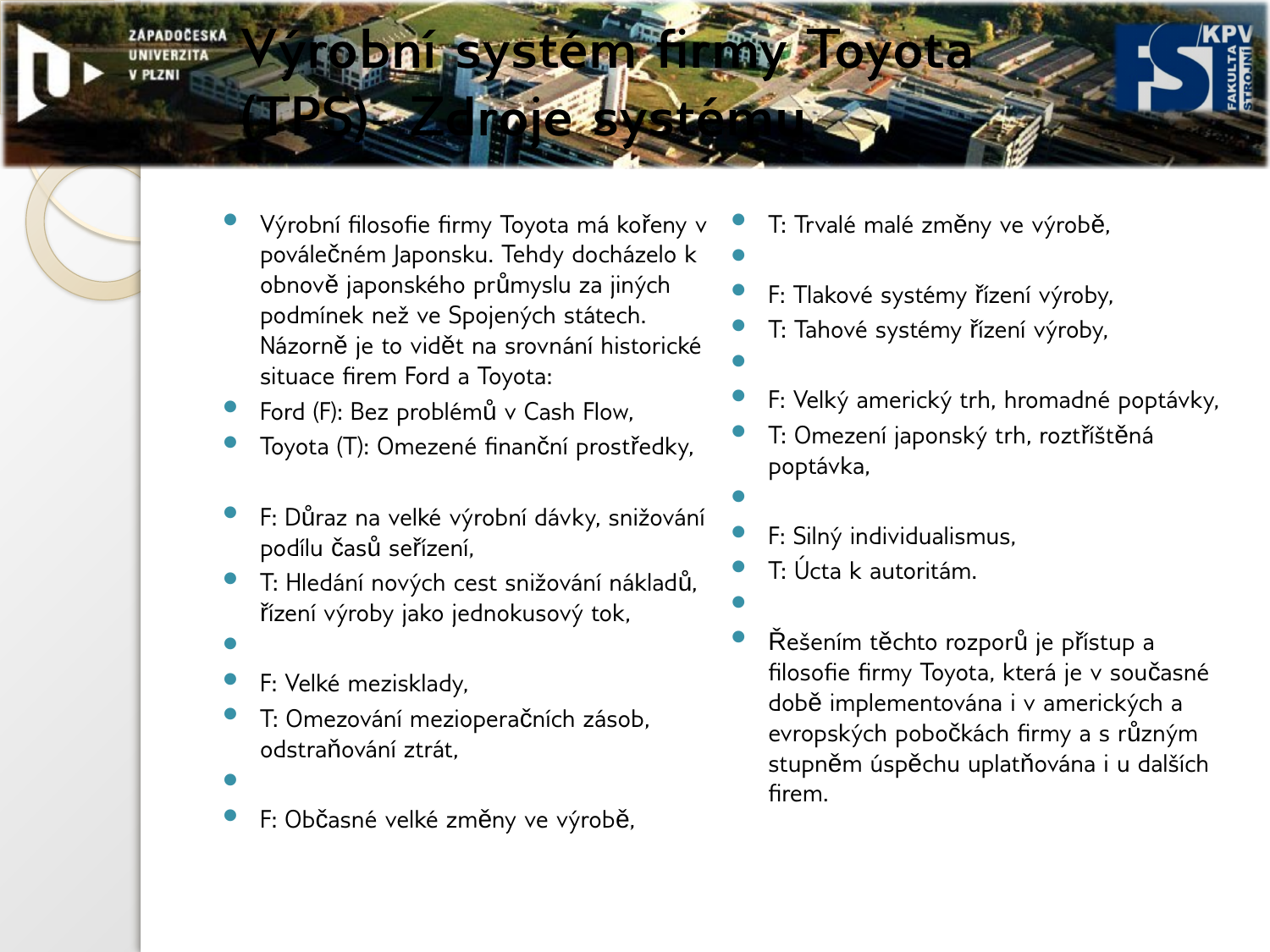

# Výrobní systém firmy Toyota (TPS)- Zdroje systému
Výrobní filosofie firmy Toyota má kořeny v poválečném Japonsku. Tehdy docházelo k obnově japonského průmyslu za jiných podmínek než ve Spojených státech. Názorně je to vidět na srovnání historické situace firem Ford a Toyota:
Ford (F): Bez problémů v Cash Flow,
Toyota (T): Omezené finanční prostředky,

F: Důraz na velké výrobní dávky, snižování podílu časů seřízení,
T: Hledání nových cest snižování nákladů, řízení výroby jako jednokusový tok,

F: Velké mezisklady,
T: Omezování mezioperačních zásob, odstraňování ztrát,

F: Občasné velké změny ve výrobě,
T: Trvalé malé změny ve výrobě,

F: Tlakové systémy řízení výroby,
T: Tahové systémy řízení výroby,

F: Velký americký trh, hromadné poptávky,
T: Omezení japonský trh, roztříštěná poptávka,

F: Silný individualismus,
T: Úcta k autoritám.

Řešením těchto rozporů je přístup a filosofie firmy Toyota, která je v současné době implementována i v amerických a evropských pobočkách firmy a s různým stupněm úspěchu uplatňována i u dalších firem.